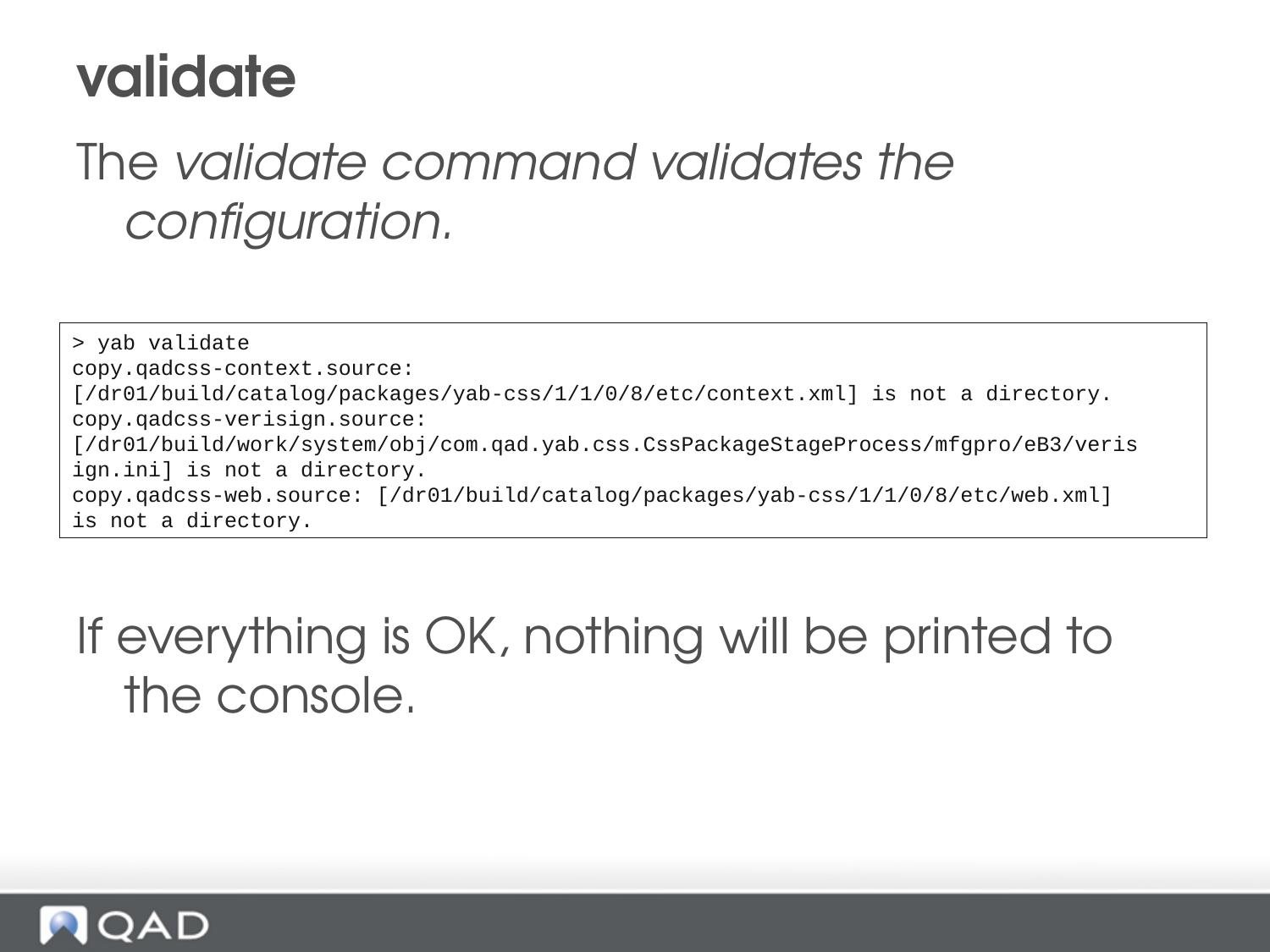

# validate
The validate command validates the configuration.

If everything is OK, nothing will be printed to the console.
> yab validate
copy.qadcss-context.source:
[/dr01/build/catalog/packages/yab-css/1/1/0/8/etc/context.xml] is not a directory.
copy.qadcss-verisign.source:
[/dr01/build/work/system/obj/com.qad.yab.css.CssPackageStageProcess/mfgpro/eB3/veris
ign.ini] is not a directory.
copy.qadcss-web.source: [/dr01/build/catalog/packages/yab-css/1/1/0/8/etc/web.xml]
is not a directory.